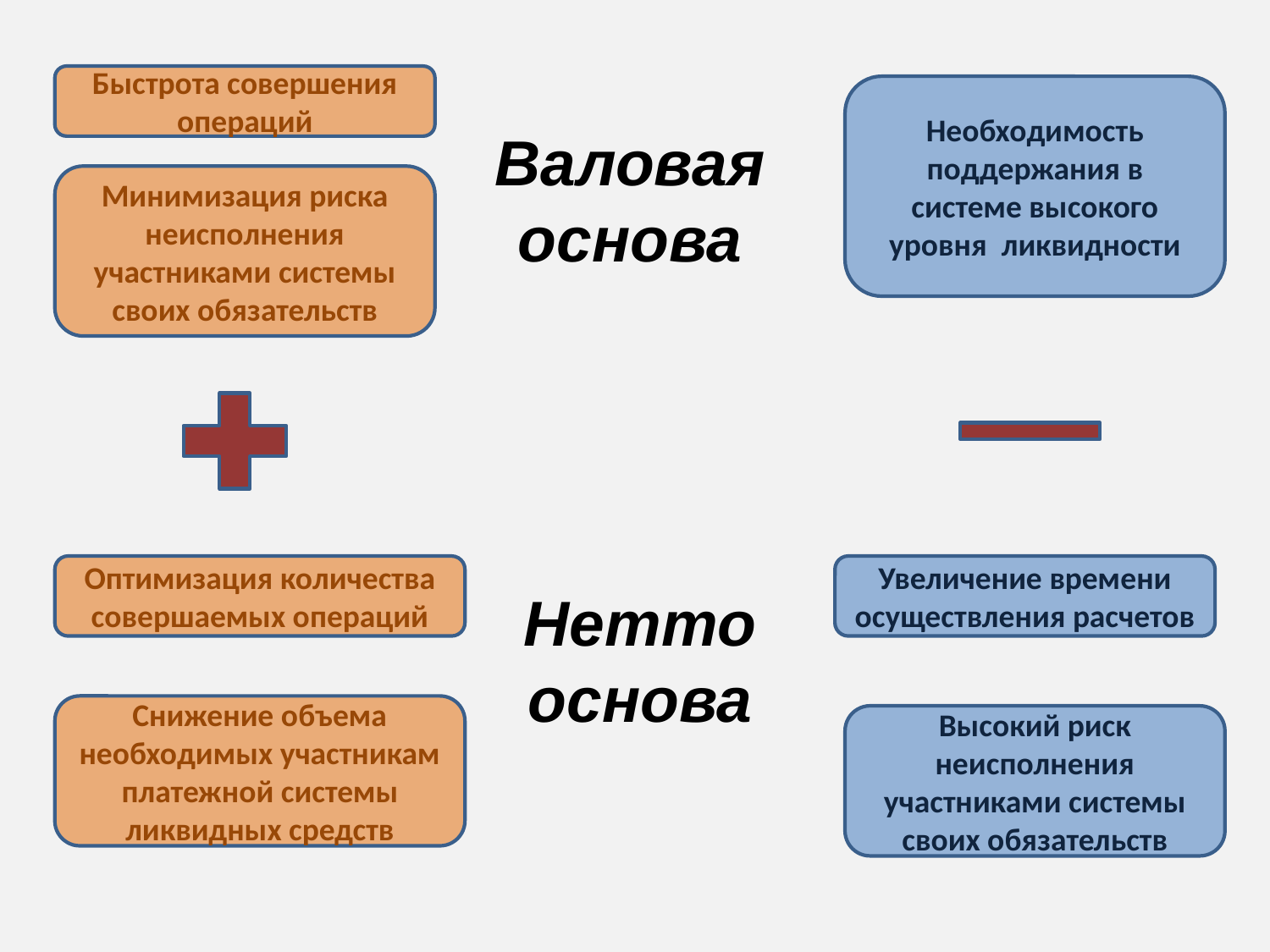

Быстрота совершения операций
Необходимость поддержания в системе высокого уровня  ликвидности
Валовая основа
Минимизация риска неисполнения участниками системы своих обязательств

Оптимизация количества совершаемых операций
Увеличение времени осуществления расчетов
Нетто основа
Снижение объема необходимых участникам платежной системы ликвидных средств
Высокий риск неисполнения участниками системы своих обязательств